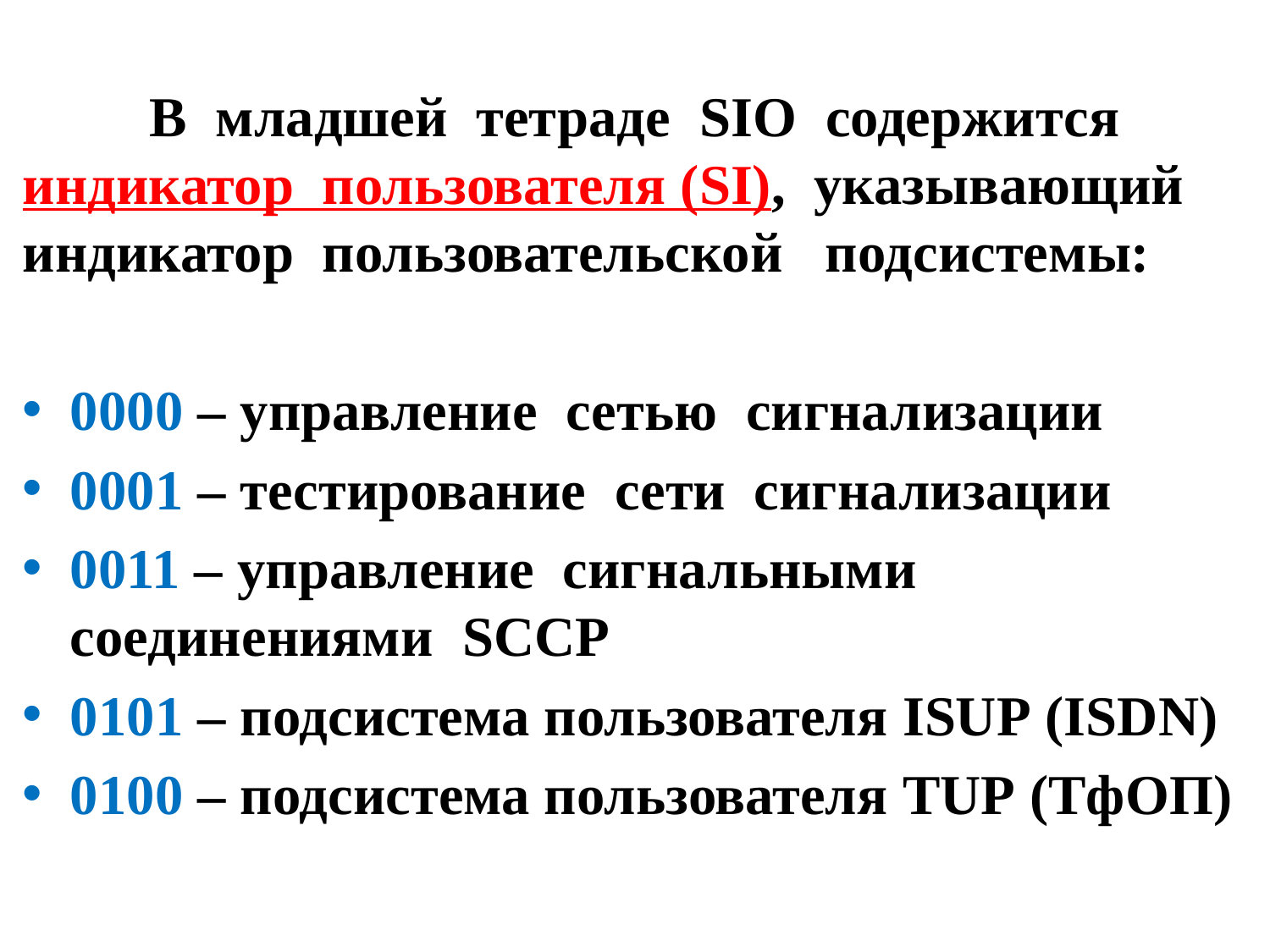

В  младшей  тетраде  SIO  содержится  индикатор  пользователя (SI),  указывающий  индикатор  пользовательской   подсистемы:

0000 – управление  сетью  сигнализации
0001 – тестирование  сети  сигнализации
0011 – управление  сигнальными  соединениями  SCCP
0101 – подсистема пользователя ISUP (ISDN)
0100 – подсистема пользователя TUP (ТфОП)